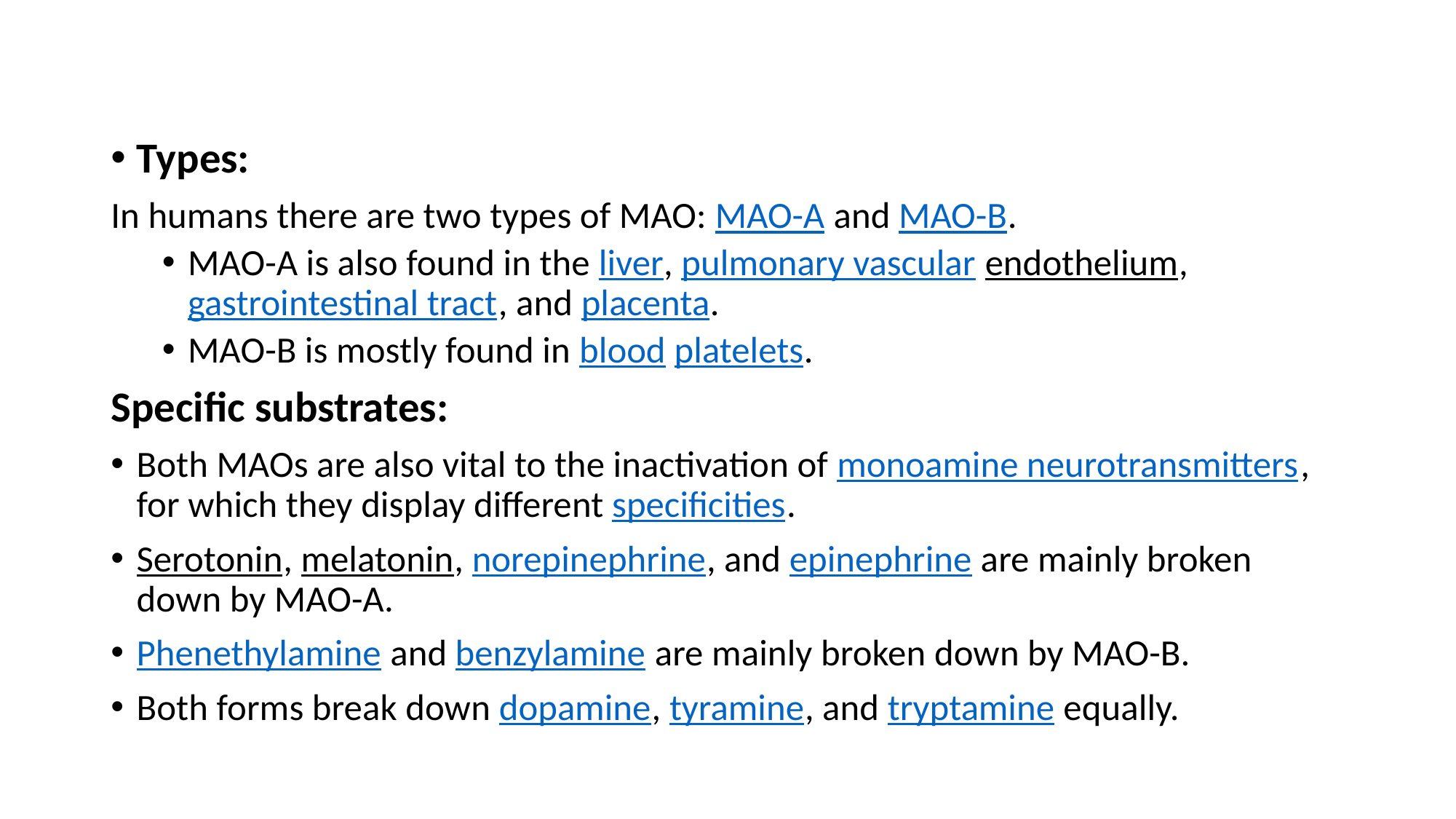

#
Types:
In humans there are two types of MAO: MAO-A and MAO-B.
MAO-A is also found in the liver, pulmonary vascular endothelium, gastrointestinal tract, and placenta.
MAO-B is mostly found in blood platelets.
Specific substrates:
Both MAOs are also vital to the inactivation of monoamine neurotransmitters, for which they display different specificities.
Serotonin, melatonin, norepinephrine, and epinephrine are mainly broken down by MAO-A.
Phenethylamine and benzylamine are mainly broken down by MAO-B.
Both forms break down dopamine, tyramine, and tryptamine equally.